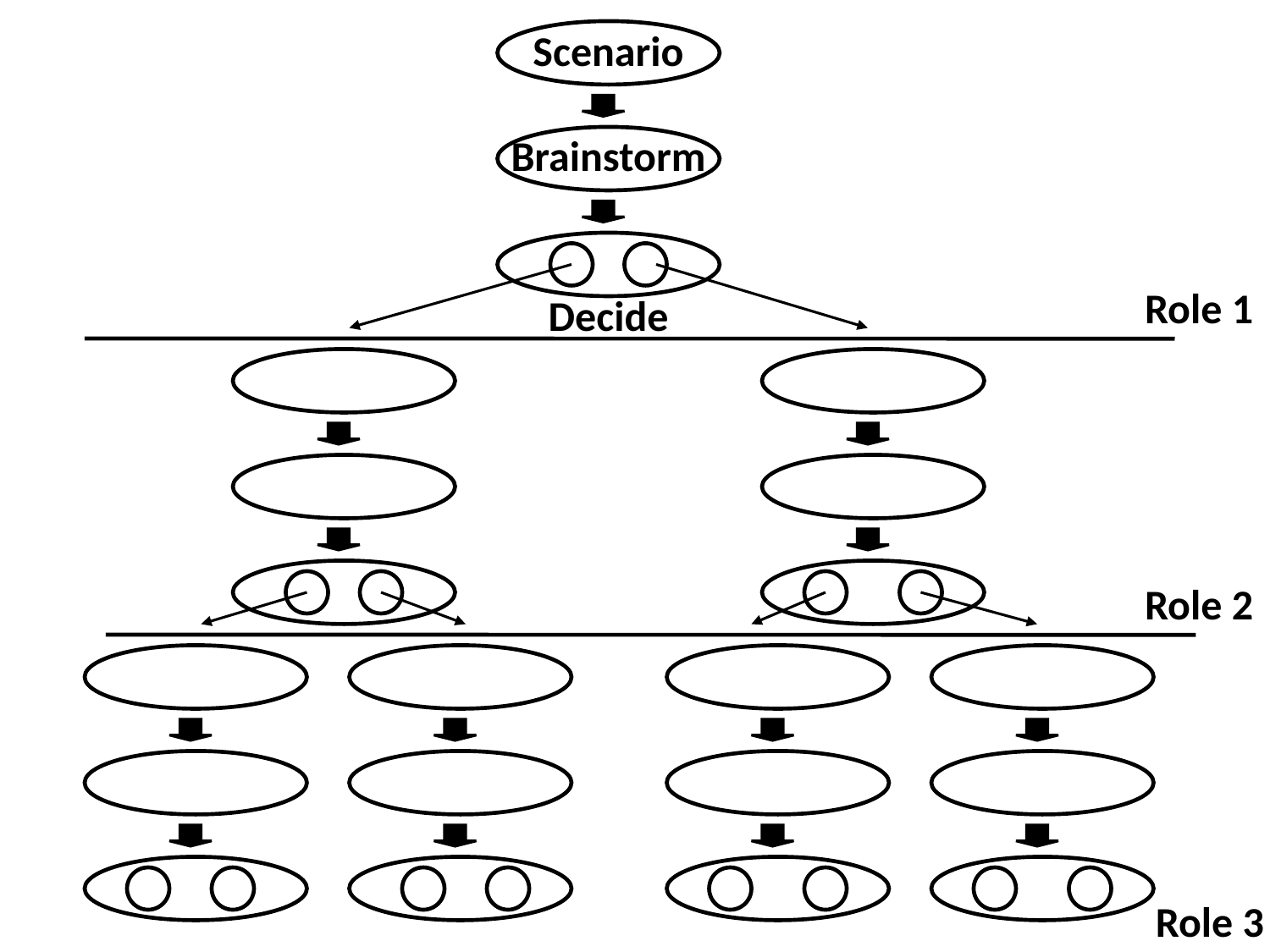

Scenario

Brainstorm

Role 1
Decide

Role 2

Role 3